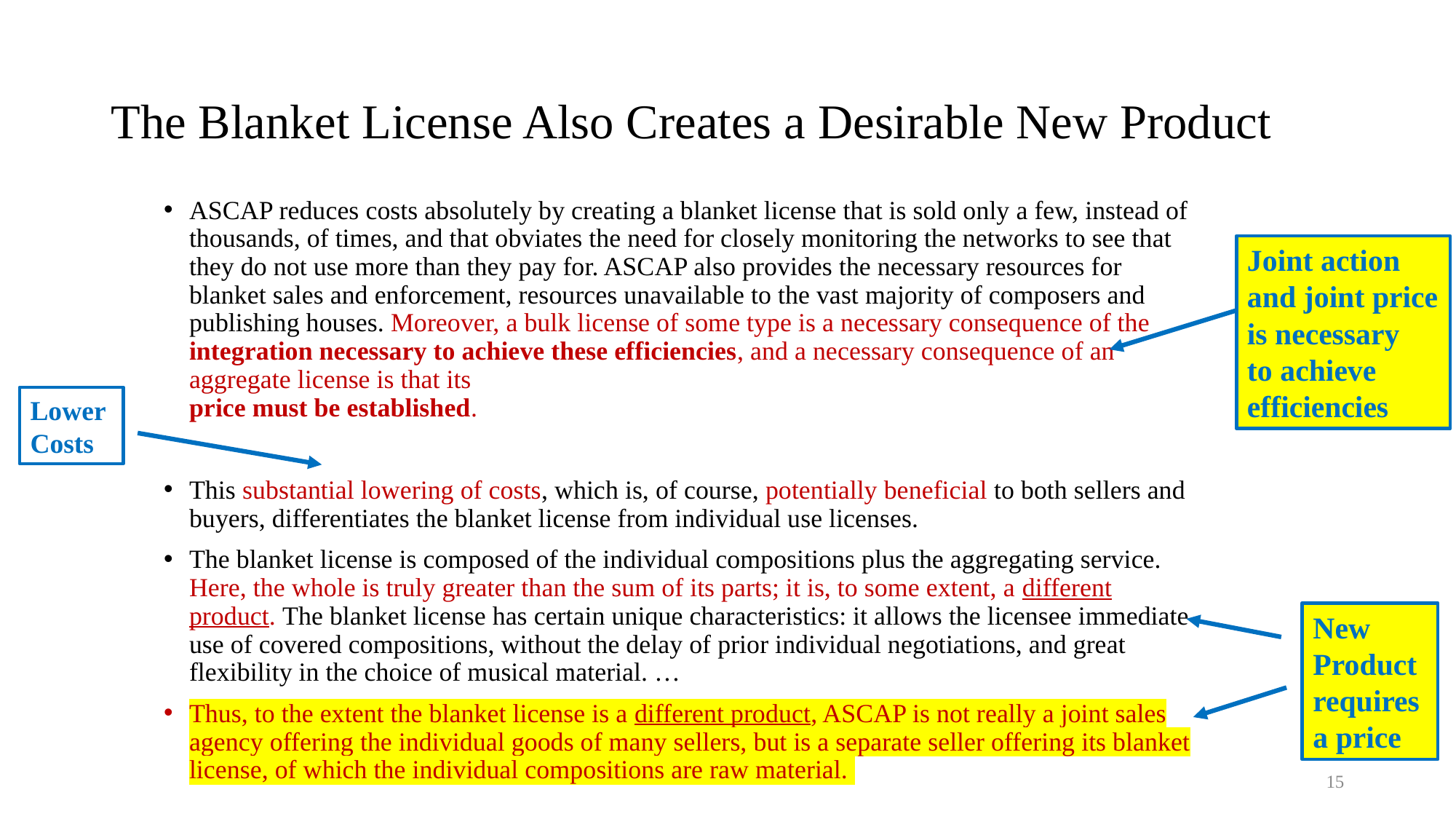

# The Blanket License Also Creates a Desirable New Product
ASCAP reduces costs absolutely by creating a blanket license that is sold only a few, instead of thousands, of times, and that obviates the need for closely monitoring the networks to see that they do not use more than they pay for. ASCAP also provides the necessary resources for blanket sales and enforcement, resources unavailable to the vast majority of composers and publishing houses. Moreover, a bulk license of some type is a necessary consequence of the integration necessary to achieve these efficiencies, and a necessary consequence of an aggregate license is that its
price must be established.

This substantial lowering of costs, which is, of course, potentially beneficial to both sellers and buyers, differentiates the blanket license from individual use licenses.
The blanket license is composed of the individual compositions plus the aggregating service. Here, the whole is truly greater than the sum of its parts; it is, to some extent, a different product. The blanket license has certain unique characteristics: it allows the licensee immediate use of covered compositions, without the delay of prior individual negotiations, and great flexibility in the choice of musical material. …
Thus, to the extent the blanket license is a different product, ASCAP is not really a joint sales agency offering the individual goods of many sellers, but is a separate seller offering its blanket license, of which the individual compositions are raw material.
Joint action and joint price is necessary
to achieve efficiencies
Lower
Costs
New Product requires a price
15